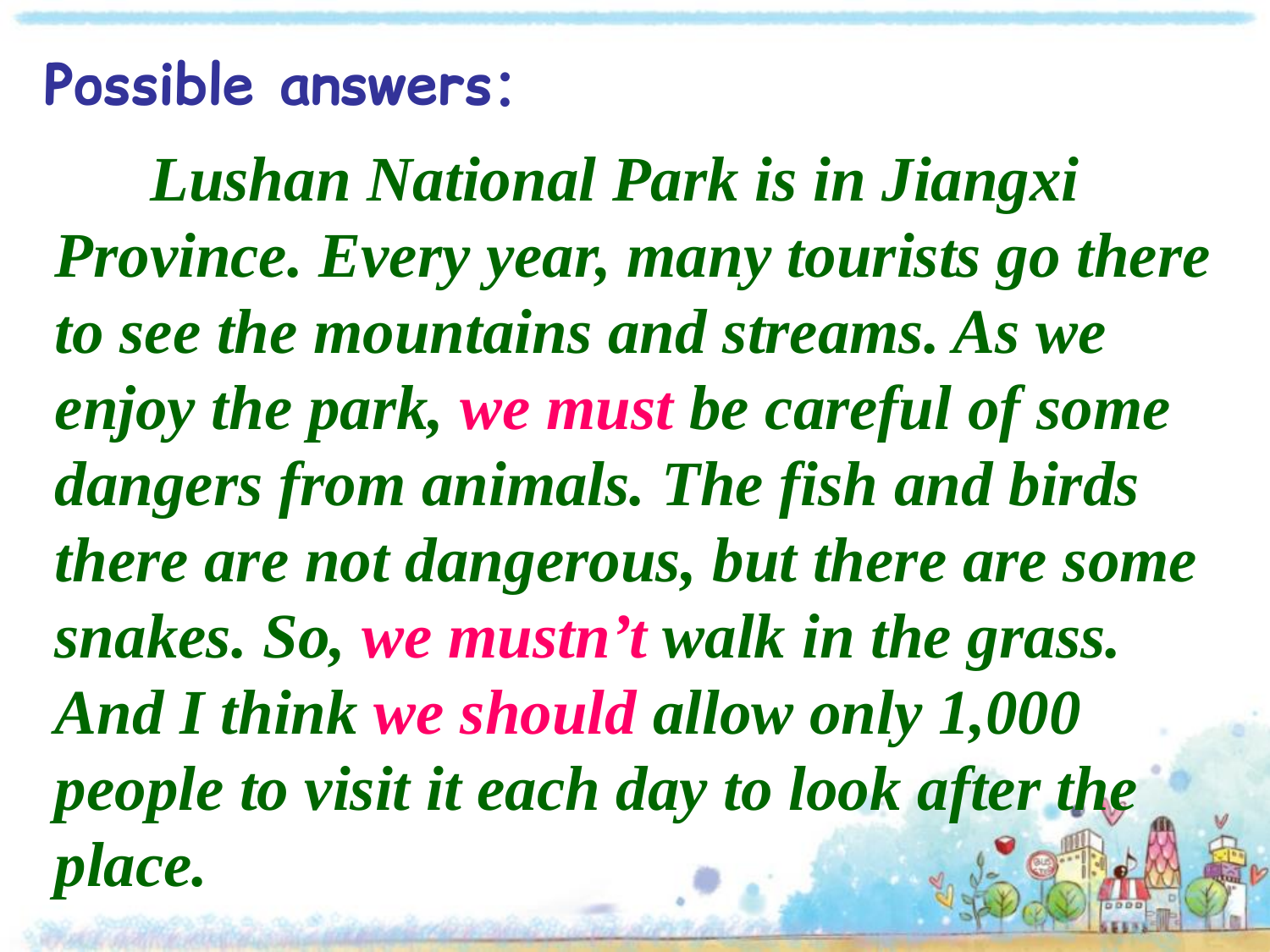

Possible answers:
      Lushan National Park is in Jiangxi Province. Every year, many tourists go there to see the mountains and streams. As we enjoy the park, we must be careful of some dangers from animals. The fish and birds there are not dangerous, but there are some snakes. So, we mustn’t walk in the grass. And I think we should allow only 1,000 people to visit it each day to look after the place.